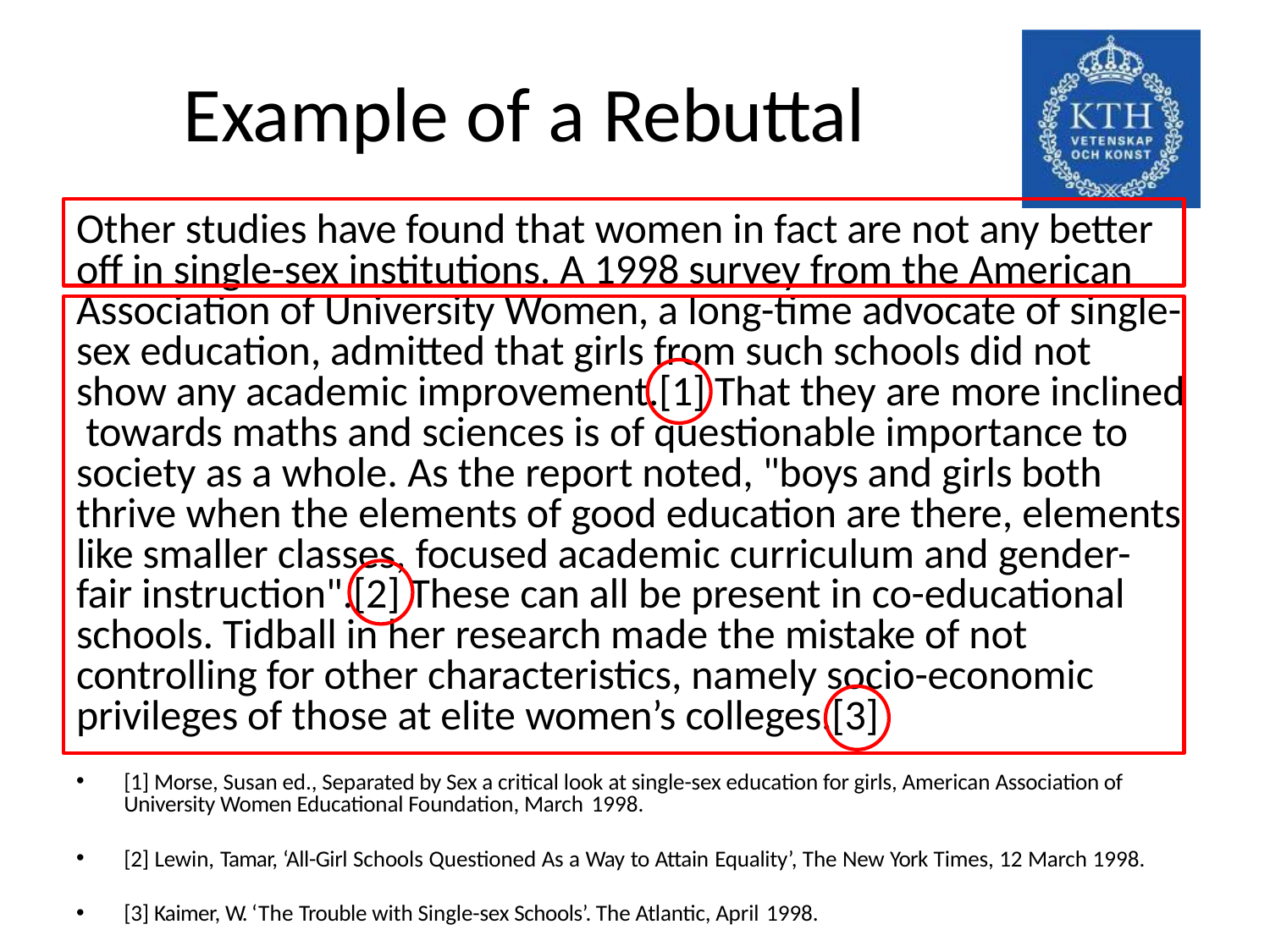

# Example of a Rebuttal
Other studies have found that women in fact are not any better  off in single-sex institutions. A 1998 survey from the American  Association of University Women, a long-time advocate of single-  sex education, admitted that girls from such schools did not  show any academic improvement.[1] That they are more inclined  towards maths and sciences is of questionable importance to  society as a whole. As the report noted, "boys and girls both  thrive when the elements of good education are there, elements  like smaller classes, focused academic curriculum and gender-  fair instruction".[2] These can all be present in co-educational  schools. Tidball in her research made the mistake of not  controlling for other characteristics, namely socio-economic  privileges of those at elite women’s colleges.[3]

[1] Morse, Susan ed., Separated by Sex a critical look at single-sex education for girls, American Association of  University Women Educational Foundation, March 1998.

[2] Lewin, Tamar, ‘All-Girl Schools Questioned As a Way to Attain Equality’, The New York Times, 12 March 1998.

[3] Kaimer, W. ‘The Trouble with Single-sex Schools’. The Atlantic, April 1998.